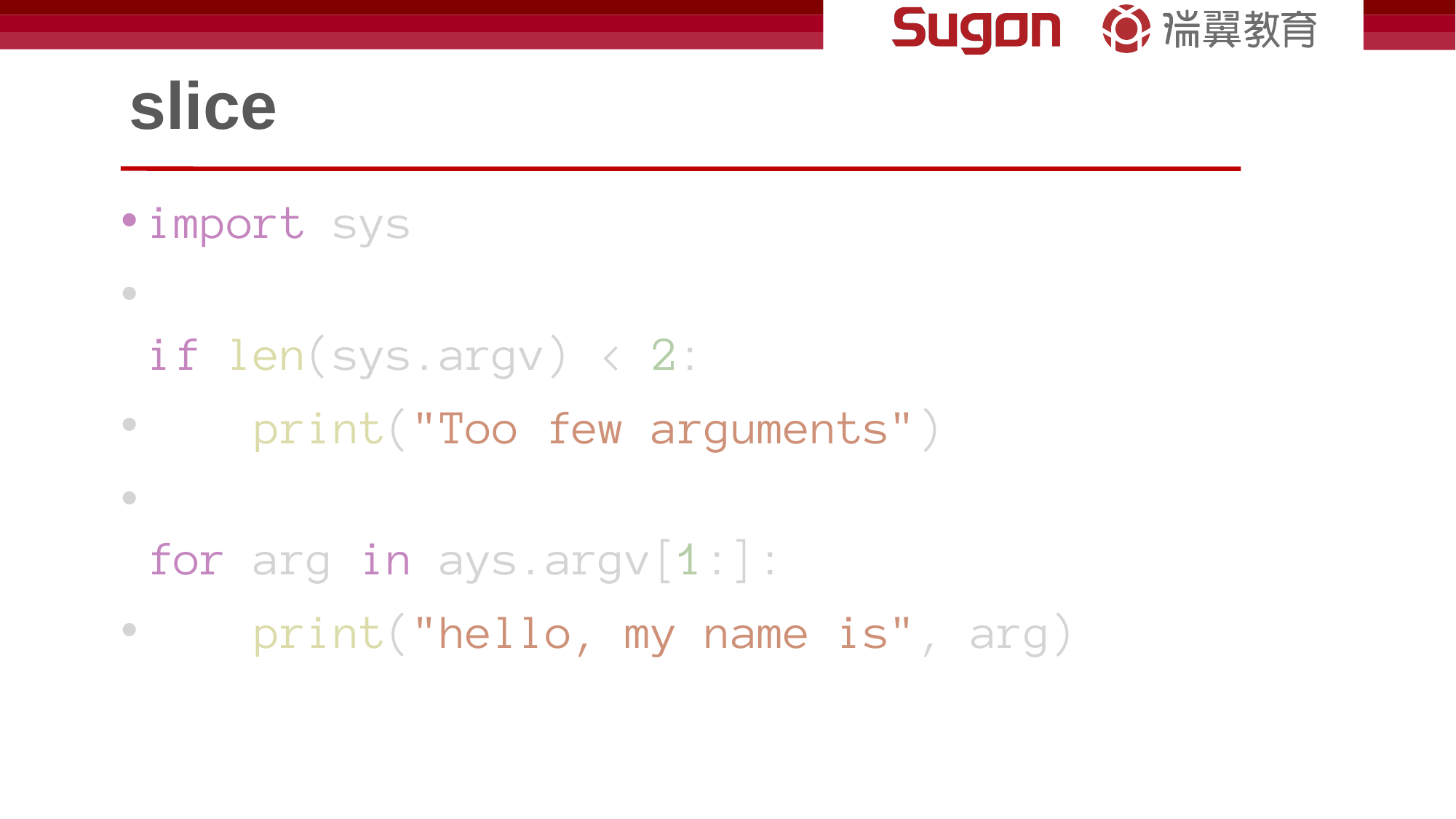

# slice
import sys
if len(sys.argv) < 2:
    print("Too few arguments")
for arg in ays.argv[1:]:
    print("hello, my name is", arg)